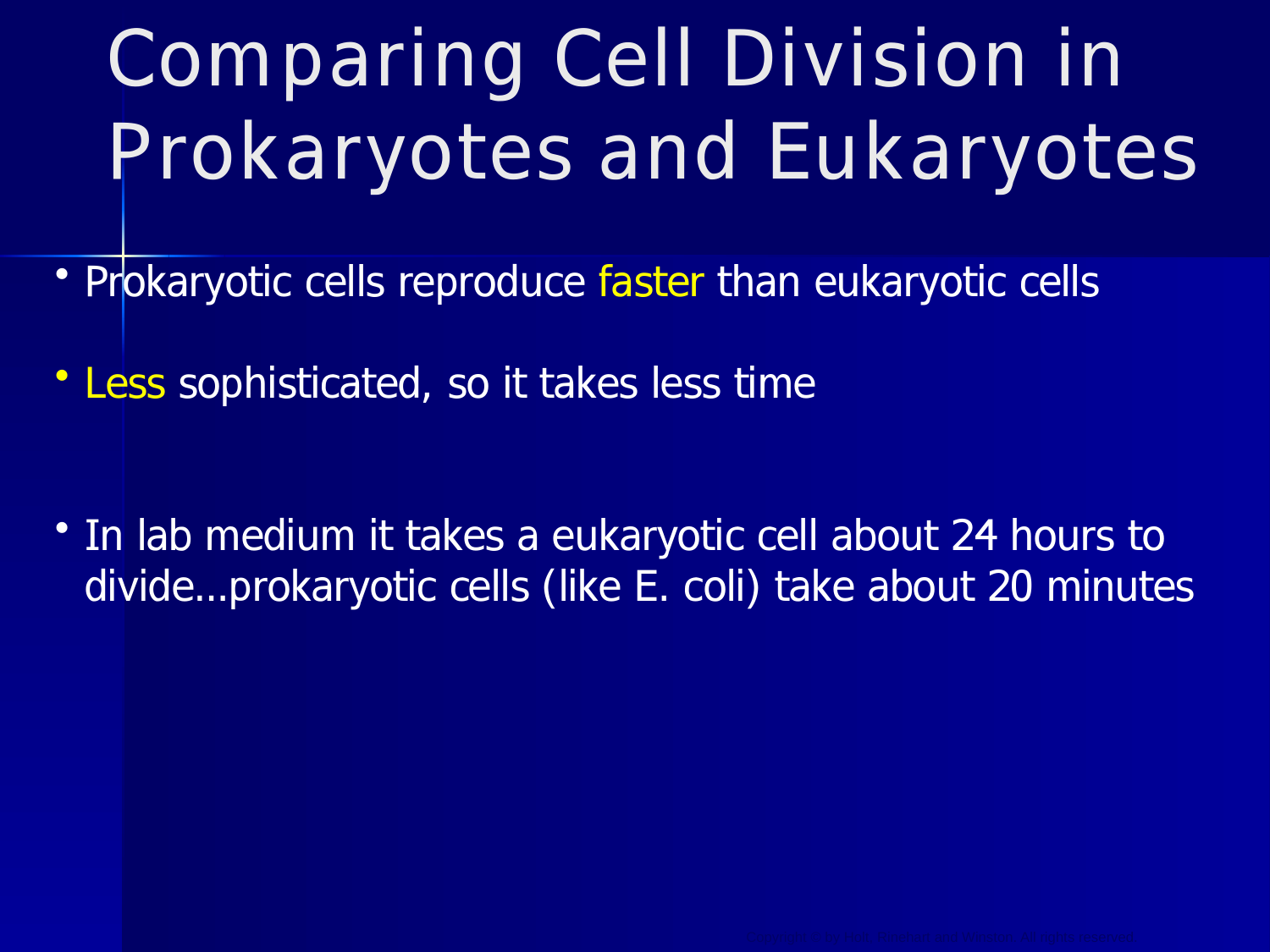

Chapter 8
Comparing Cell Division in Prokaryotes and Eukaryotes
Prokaryotic cells reproduce faster than eukaryotic cells

Less sophisticated, so it takes less time

In lab medium it takes a eukaryotic cell about 24 hours to divide…prokaryotic cells (like E. coli) take about 20 minutes